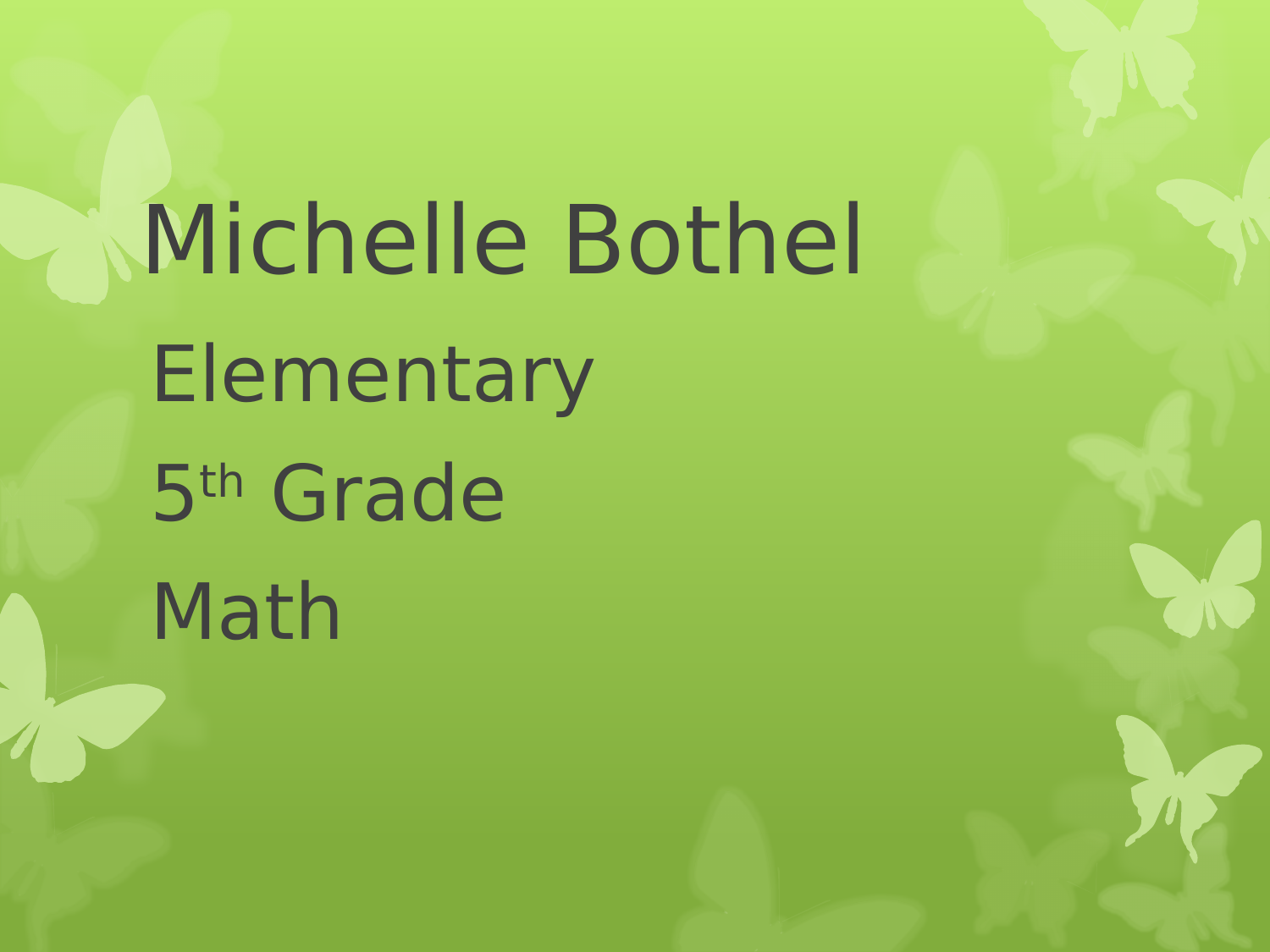

# Michelle Bothel
Elementary
5th Grade
Math